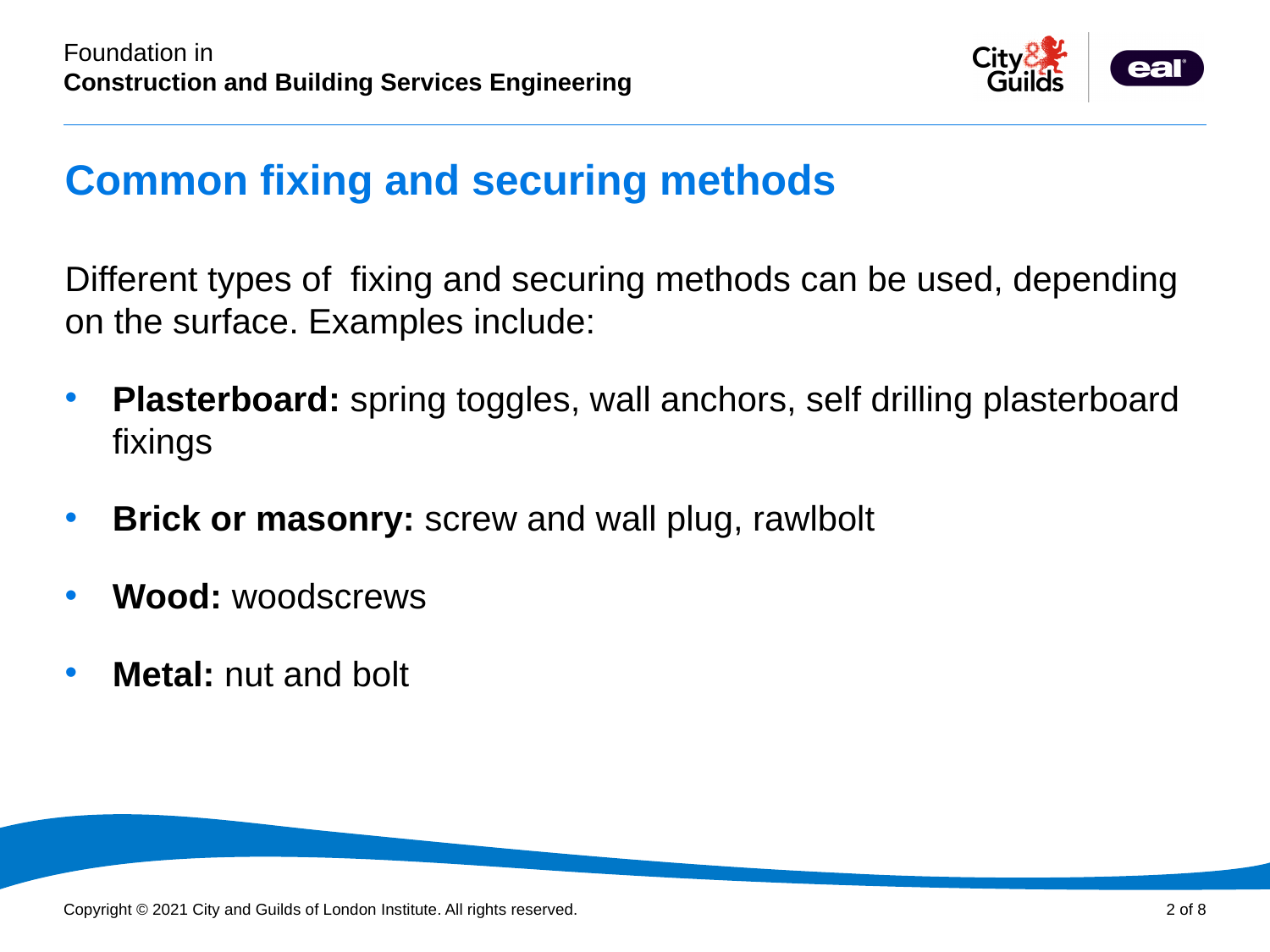

# Common fixing and securing methods
Different types of  fixing and securing methods can be used, depending on the surface. Examples include:
Plasterboard: spring toggles, wall anchors, self drilling plasterboard fixings
Brick or masonry: screw and wall plug, rawlbolt
Wood: woodscrews
Metal: nut and bolt